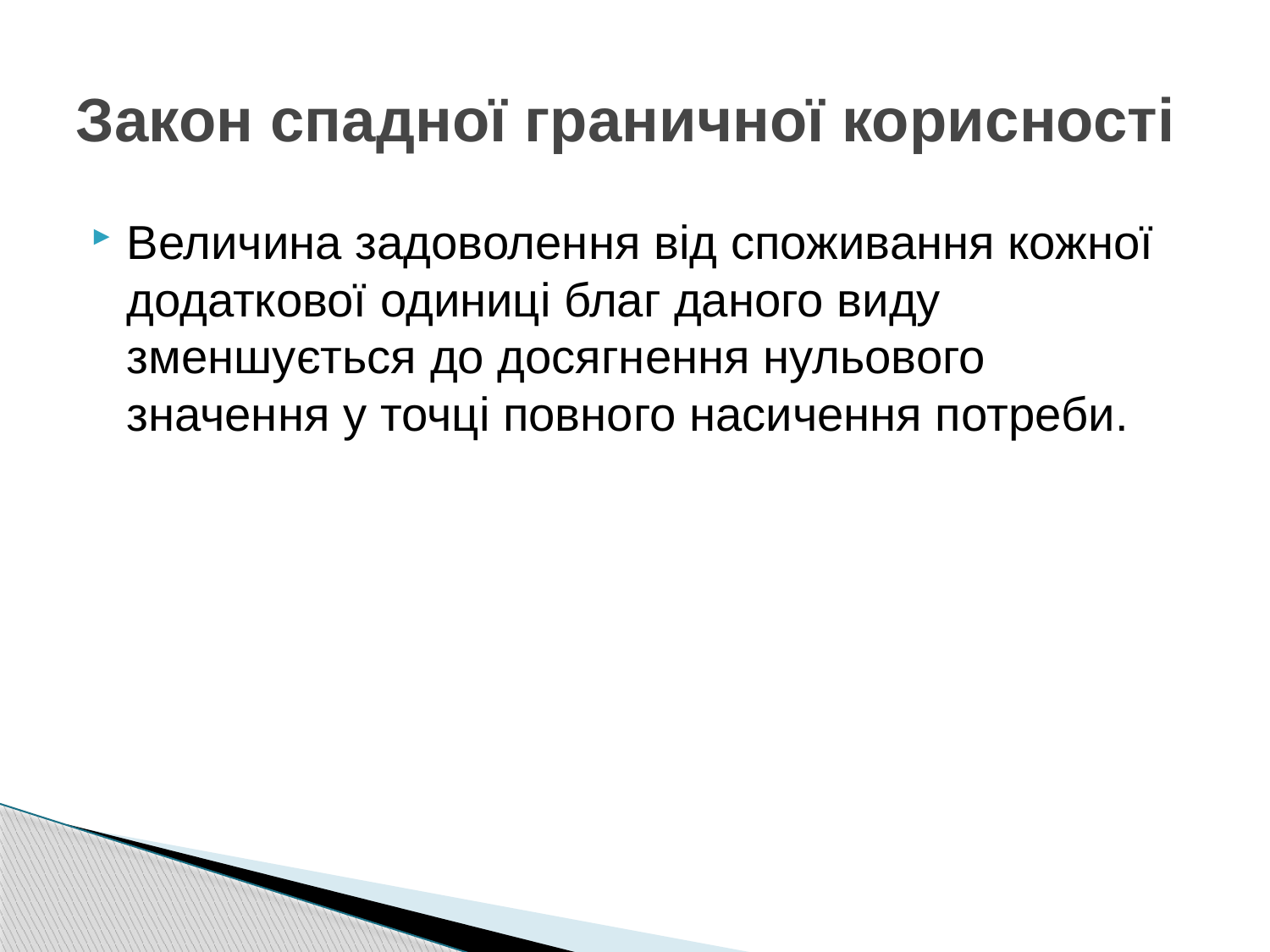

# Закон спадної граничної корисності
Величина задоволення від споживання кожної додаткової одиниці благ даного виду зменшується до досягнення нульового значення у точці повного насичення потреби.